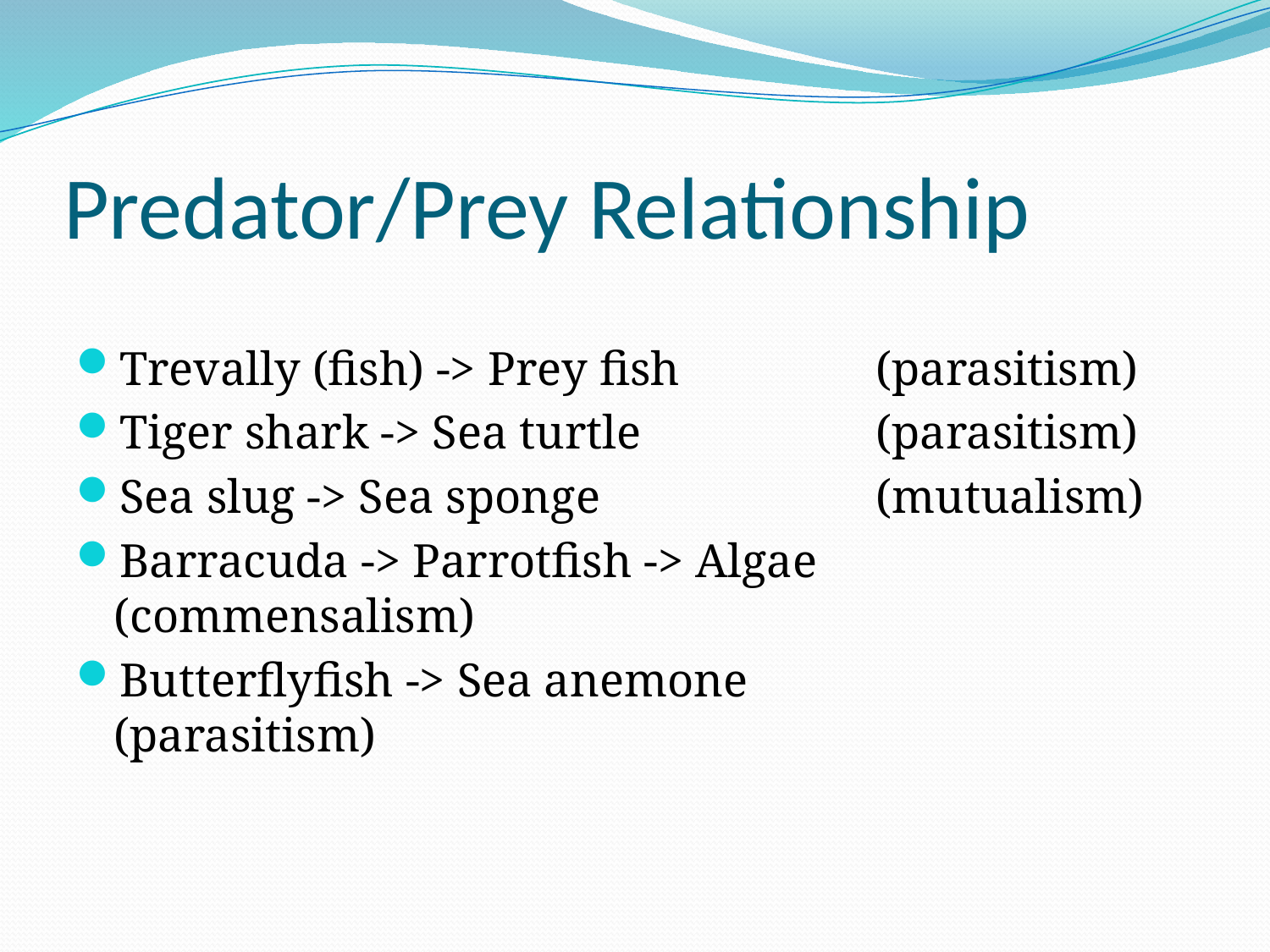

# Predator/Prey Relationship

Trevally (fish) -> Prey fish		(parasitism)
Tiger shark -> Sea turtle		(parasitism)
Sea slug -> Sea sponge			(mutualism)
Barracuda -> Parrotfish -> Algae	(commensalism)
Butterflyfish -> Sea anemone 		(parasitism)